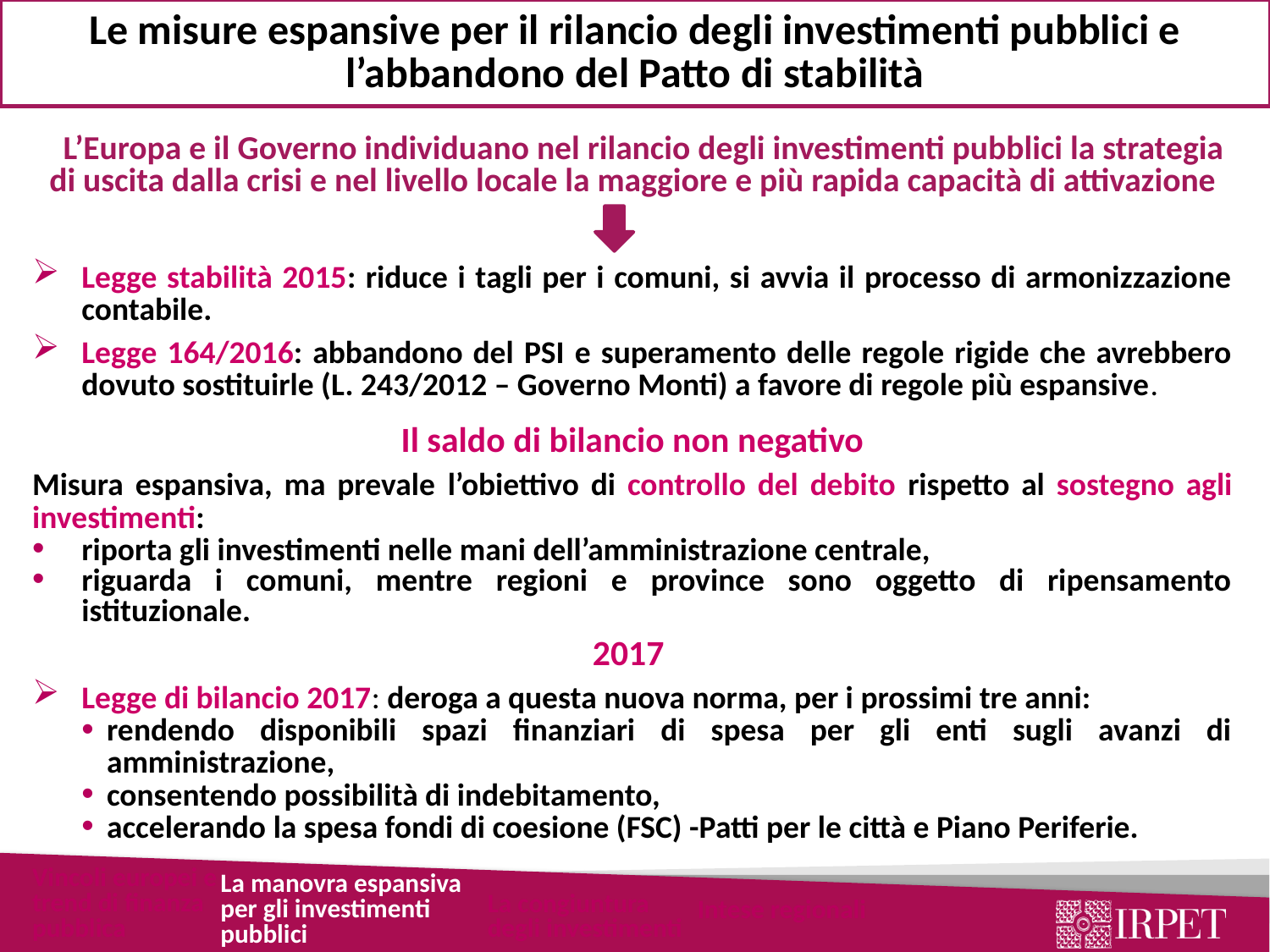

Le misure espansive per il rilancio degli investimenti pubblici e l’abbandono del Patto di stabilità
L’Europa e il Governo individuano nel rilancio degli investimenti pubblici la strategia di uscita dalla crisi e nel livello locale la maggiore e più rapida capacità di attivazione

Legge stabilità 2015: riduce i tagli per i comuni, si avvia il processo di armonizzazione contabile.
Legge 164/2016: abbandono del PSI e superamento delle regole rigide che avrebbero dovuto sostituirle (L. 243/2012 – Governo Monti) a favore di regole più espansive.
Il saldo di bilancio non negativo
Misura espansiva, ma prevale l’obiettivo di controllo del debito rispetto al sostegno agli investimenti:
riporta gli investimenti nelle mani dell’amministrazione centrale,
riguarda i comuni, mentre regioni e province sono oggetto di ripensamento istituzionale.
2017
Legge di bilancio 2017: deroga a questa nuova norma, per i prossimi tre anni:
rendendo disponibili spazi finanziari di spesa per gli enti sugli avanzi di amministrazione,
consentendo possibilità di indebitamento,
accelerando la spesa fondi di coesione (FSC) -Patti per le città e Piano Periferie.
Vincoli europei e trend di finanza pubblica
La manovra espansiva per gli investimenti pubblici
La congiuntura degli investimenti
Intese regionali